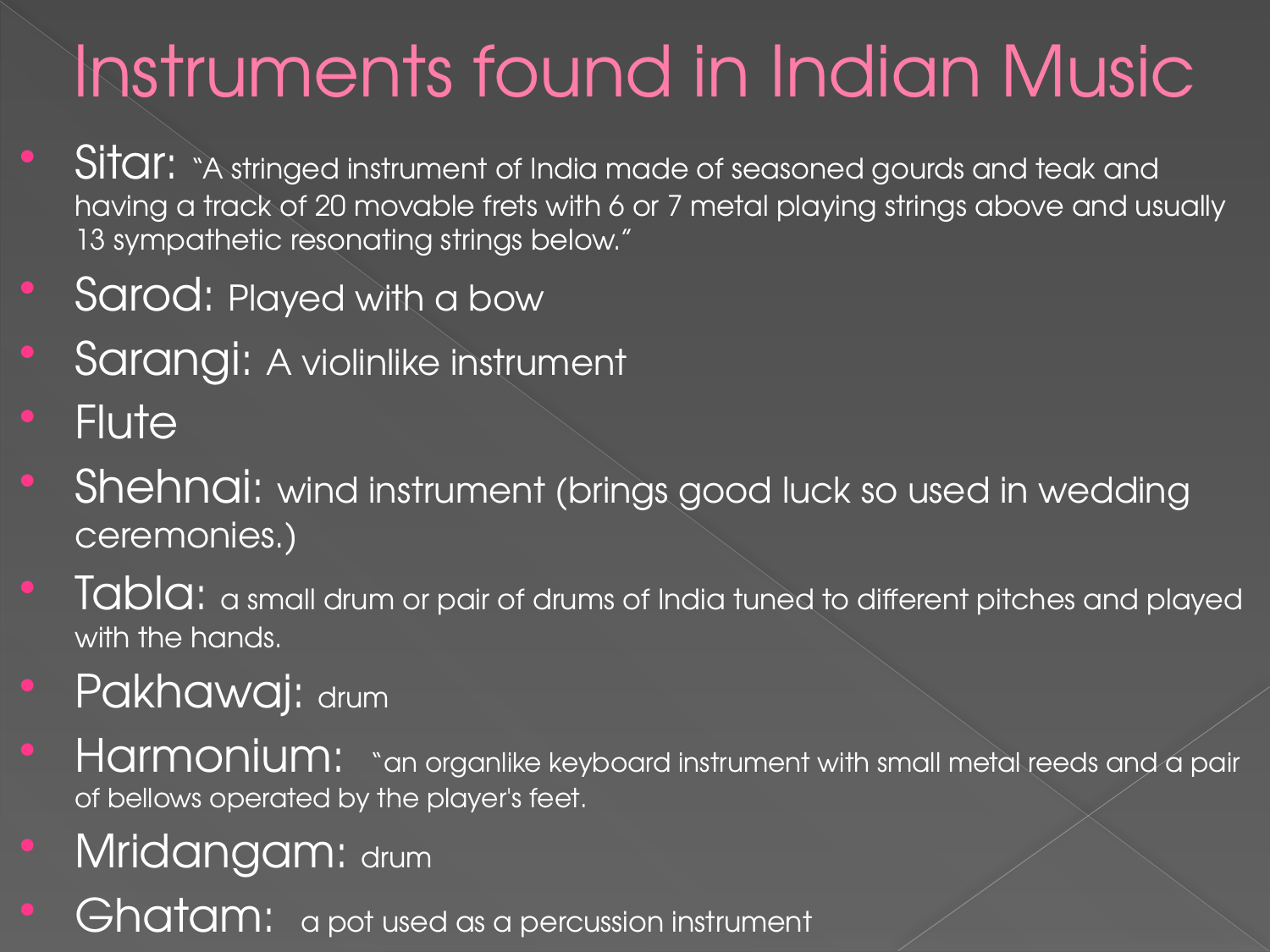

# Instruments found in Indian Music
Sitar: “A stringed instrument of India made of seasoned gourds and teak and having a track of 20 movable frets with 6 or 7 metal playing strings above and usually 13 sympathetic resonating strings below.”
Sarod: Played with a bow
Sarangi: A violinlike instrument
Flute
Shehnai: wind instrument (brings good luck so used in wedding ceremonies.)
Tabla: a small drum or pair of drums of India tuned to different pitches and played with the hands.
Pakhawaj: drum
Harmonium:  “an organlike keyboard instrument with small metal reeds and a pair of bellows operated by the player's feet.
Mridangam: drum
Ghatam:  a pot used as a percussion instrument